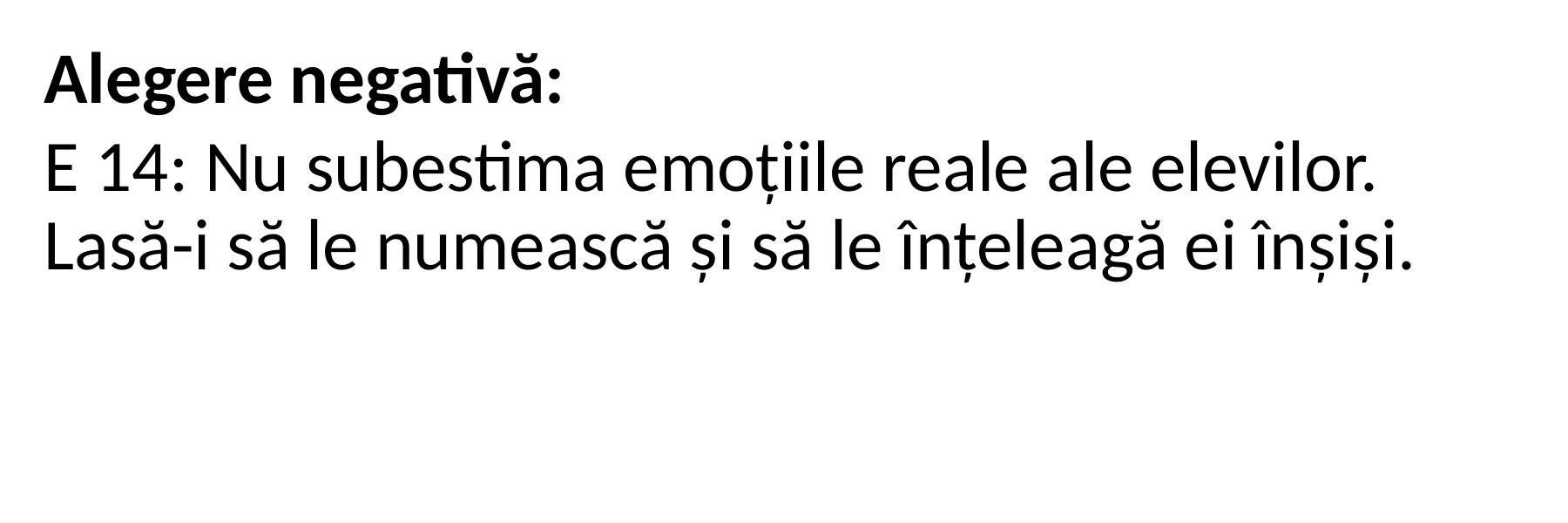

Alegere negativă:
E 14: Nu subestima emoțiile reale ale elevilor. Lasă-i să le numească și să le înțeleagă ei înșiși.